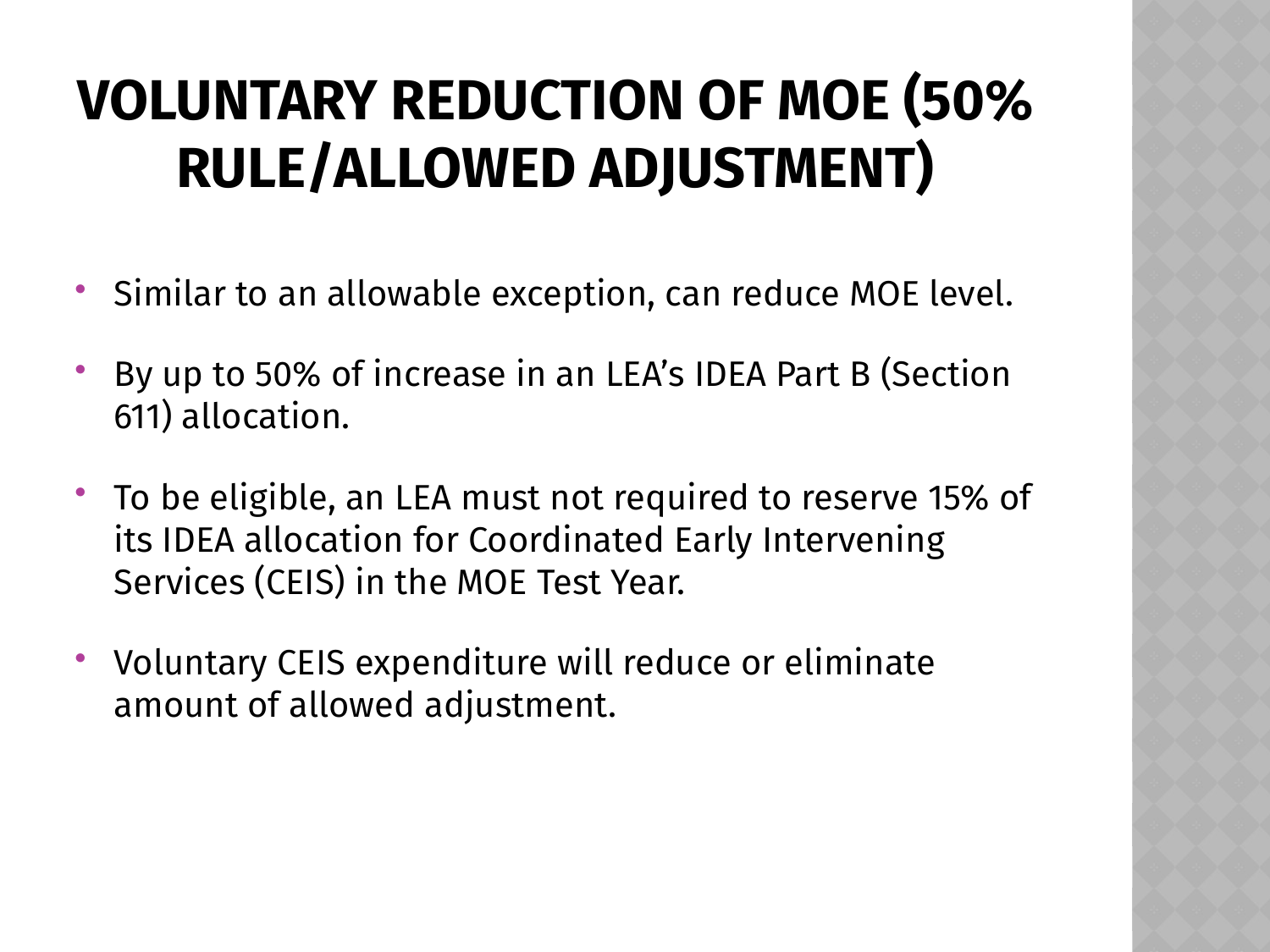

# Voluntary Reduction of MOE (50% RULe/allowed adjustment)
Similar to an allowable exception, can reduce MOE level.

By up to 50% of increase in an LEA’s IDEA Part B (Section 611) allocation.

To be eligible, an LEA must not required to reserve 15% of its IDEA allocation for Coordinated Early Intervening Services (CEIS) in the MOE Test Year.

Voluntary CEIS expenditure will reduce or eliminate amount of allowed adjustment.